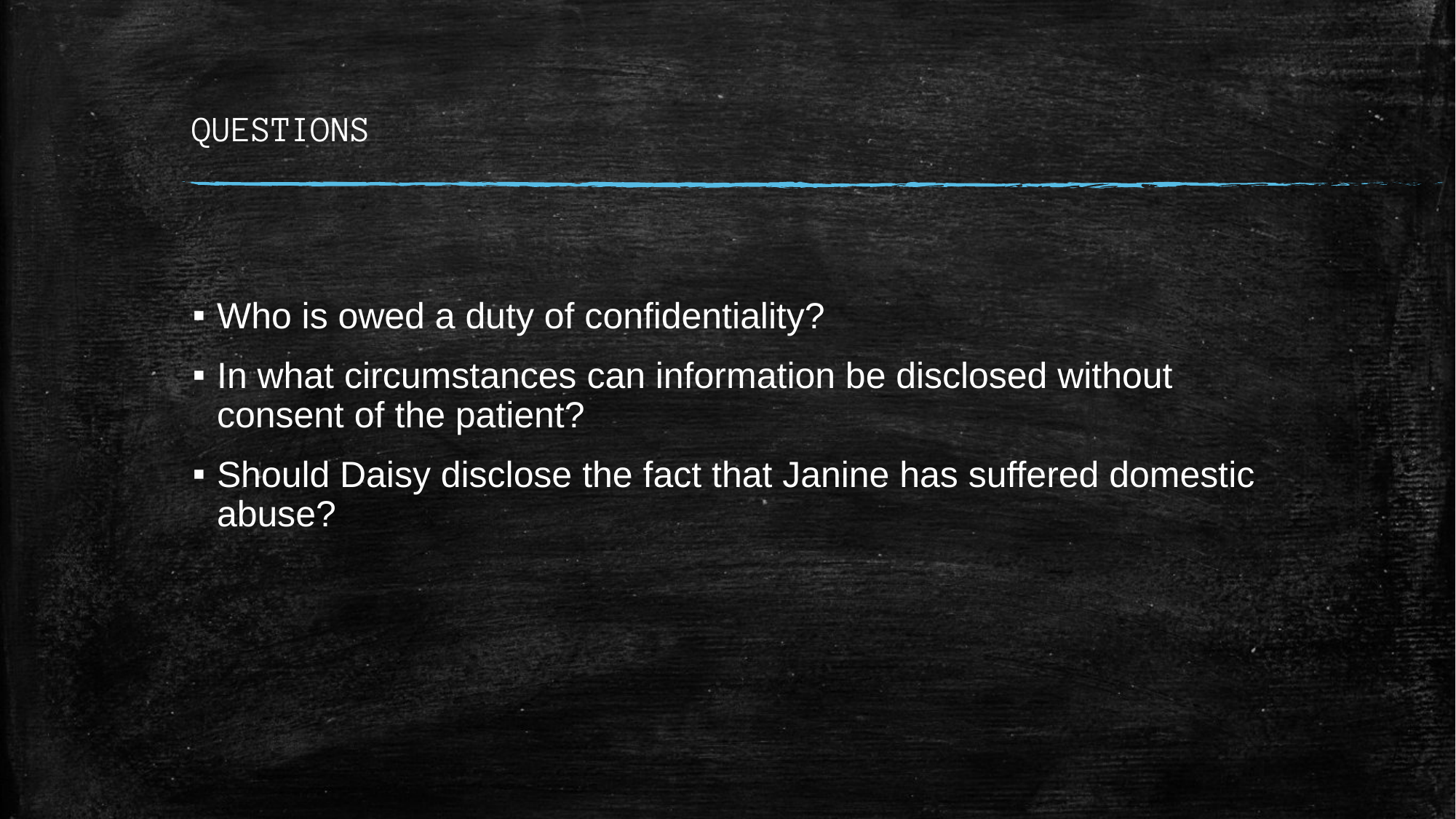

# QUESTIONS

Who is owed a duty of confidentiality?
In what circumstances can information be disclosed without consent of the patient?
Should Daisy disclose the fact that Janine has suffered domestic abuse?